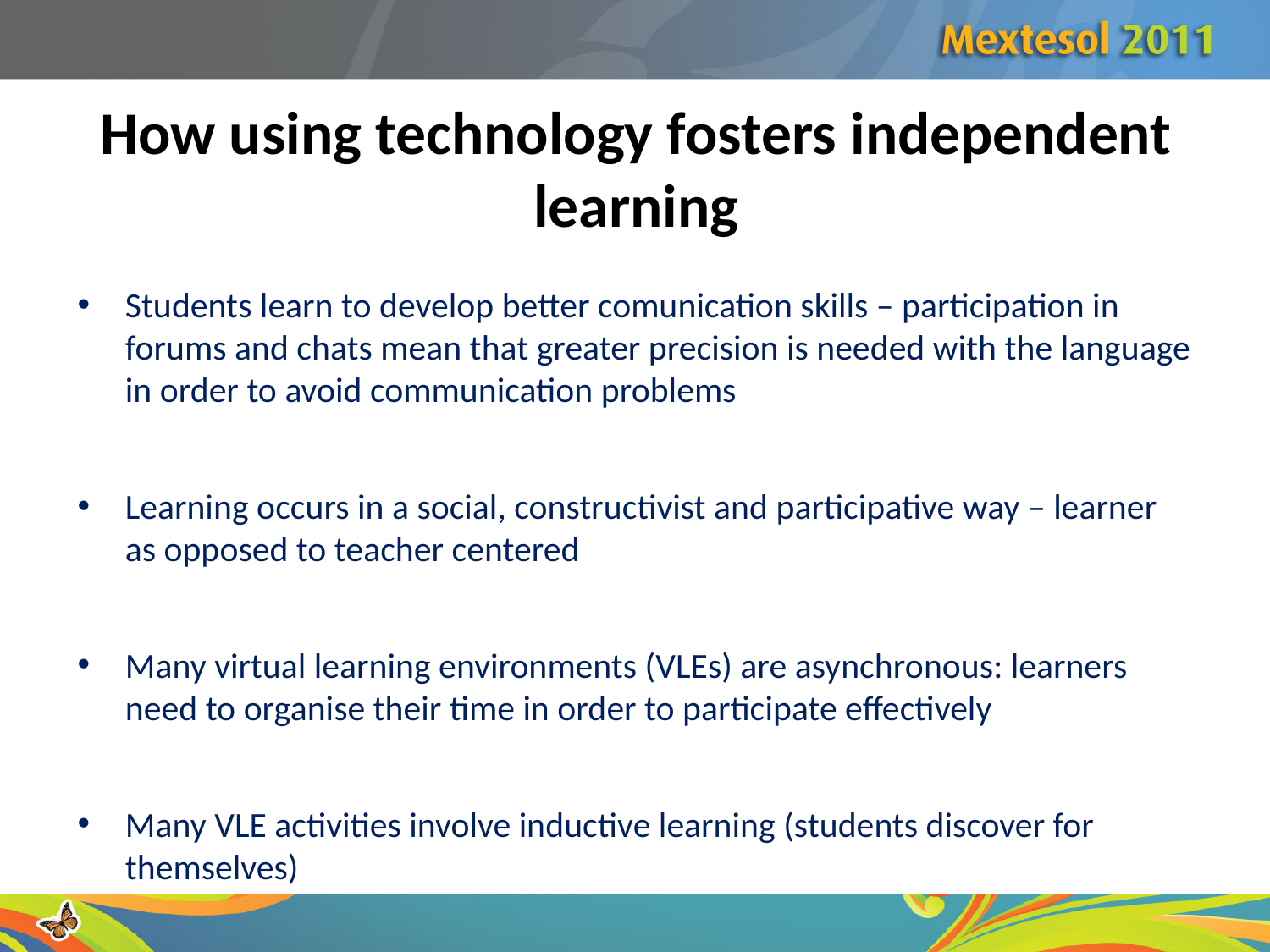

# How using technology fosters independent learning
Students learn to develop better comunication skills – participation in forums and chats mean that greater precision is needed with the language in order to avoid communication problems

Learning occurs in a social, constructivist and participative way – learner as opposed to teacher centered

Many virtual learning environments (VLEs) are asynchronous: learners need to organise their time in order to participate effectively

Many VLE activities involve inductive learning (students discover for themselves)